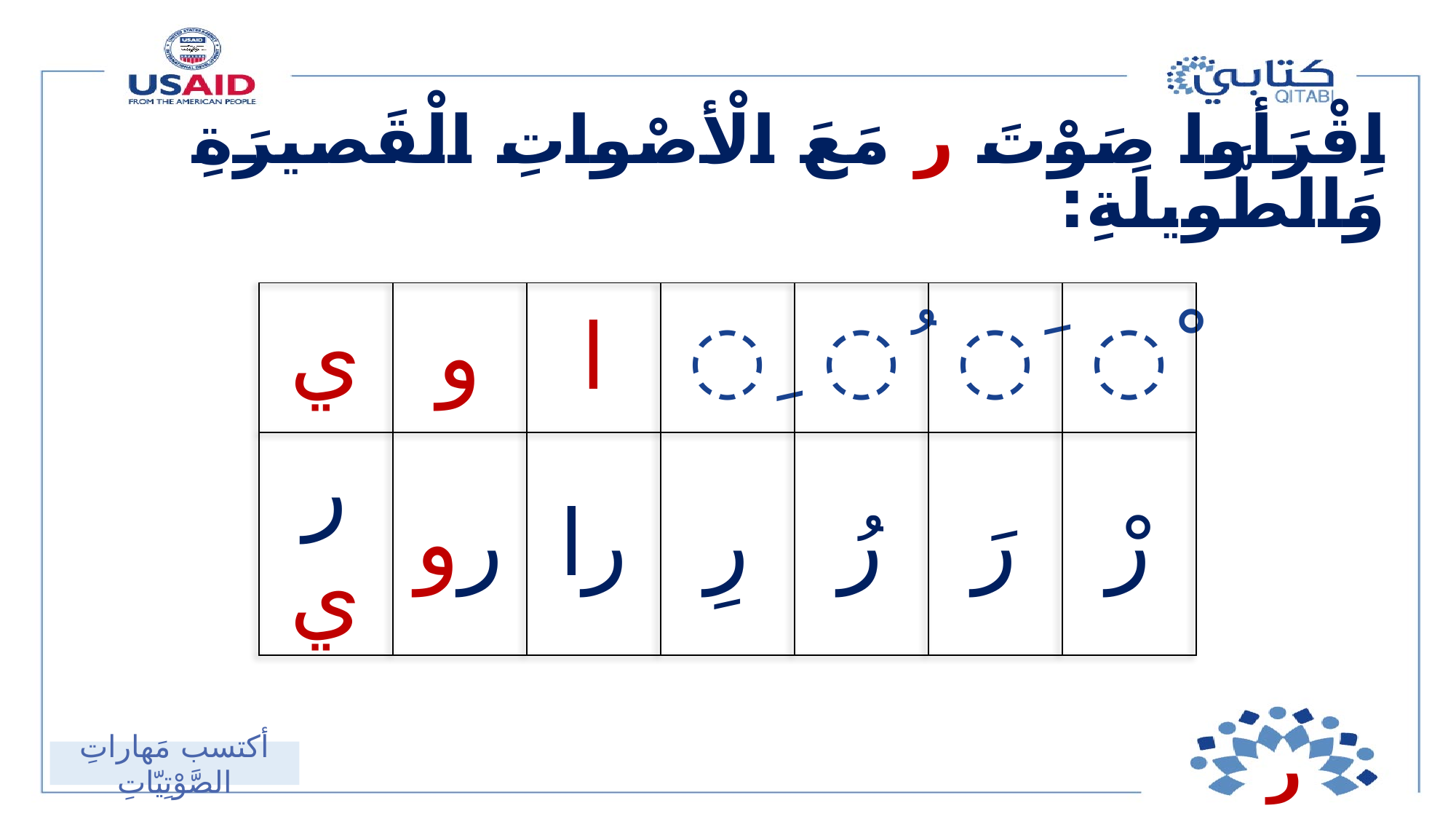

اِقْرَأوا صَوْتَ ر مَعَ الْأصْواتِ الْقَصيرَةِ وَالطَّويلَةِ:
| ي | و | ا | ِ | ُ | َ | ْ |
| --- | --- | --- | --- | --- | --- | --- |
| ري | رو | را | رِ | رُ | رَ | رْ |
ر
أكتسب مَهاراتِ الصَّوْتِيّاتِ